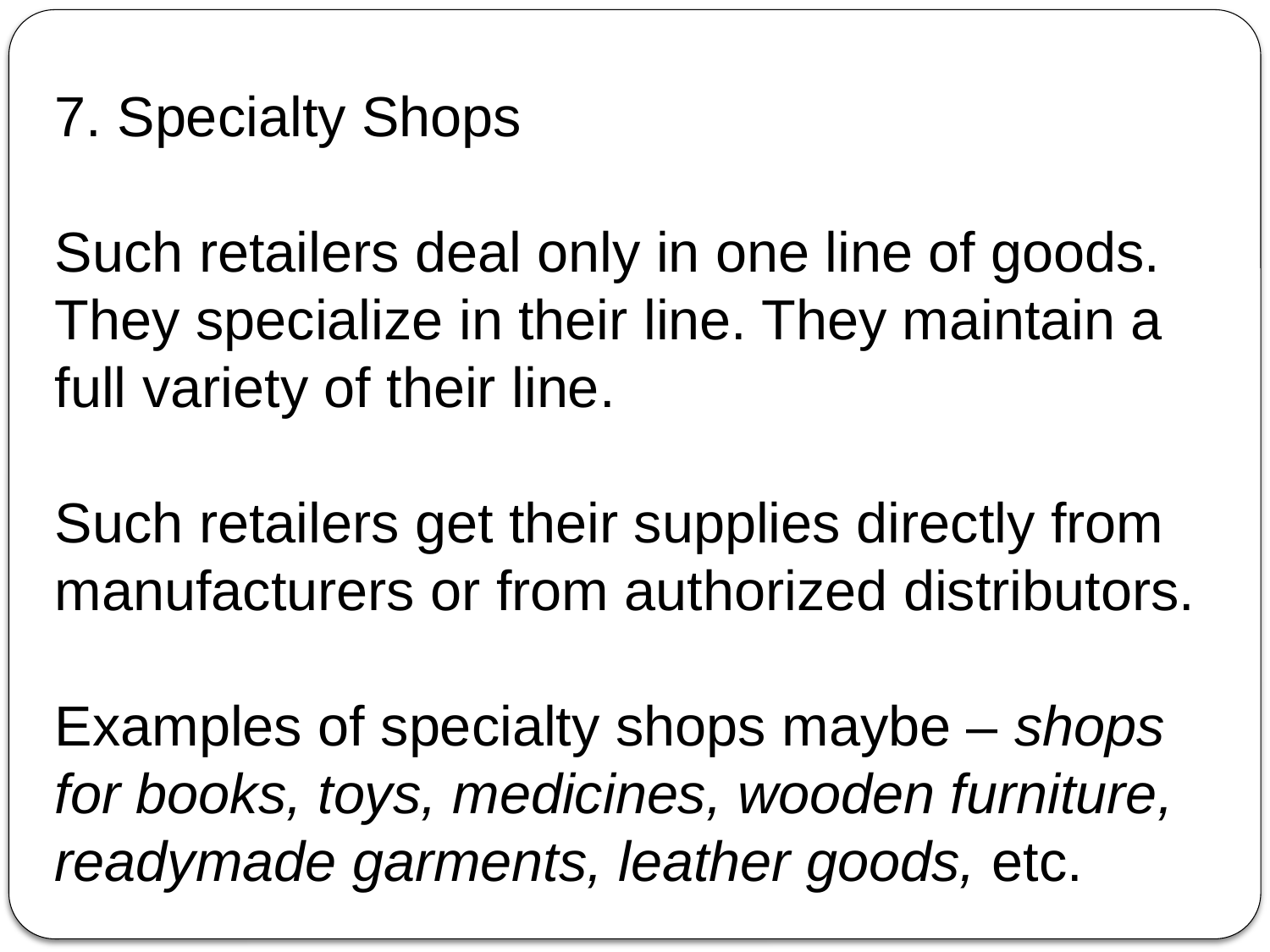

7. Specialty Shops

Such retailers deal only in one line of goods. They specialize in their line. They maintain a full variety of their line.

Such retailers get their supplies directly from manufacturers or from authorized distributors.

Examples of specialty shops maybe – shops for books, toys, medicines, wooden furniture, readymade garments, leather goods, etc.